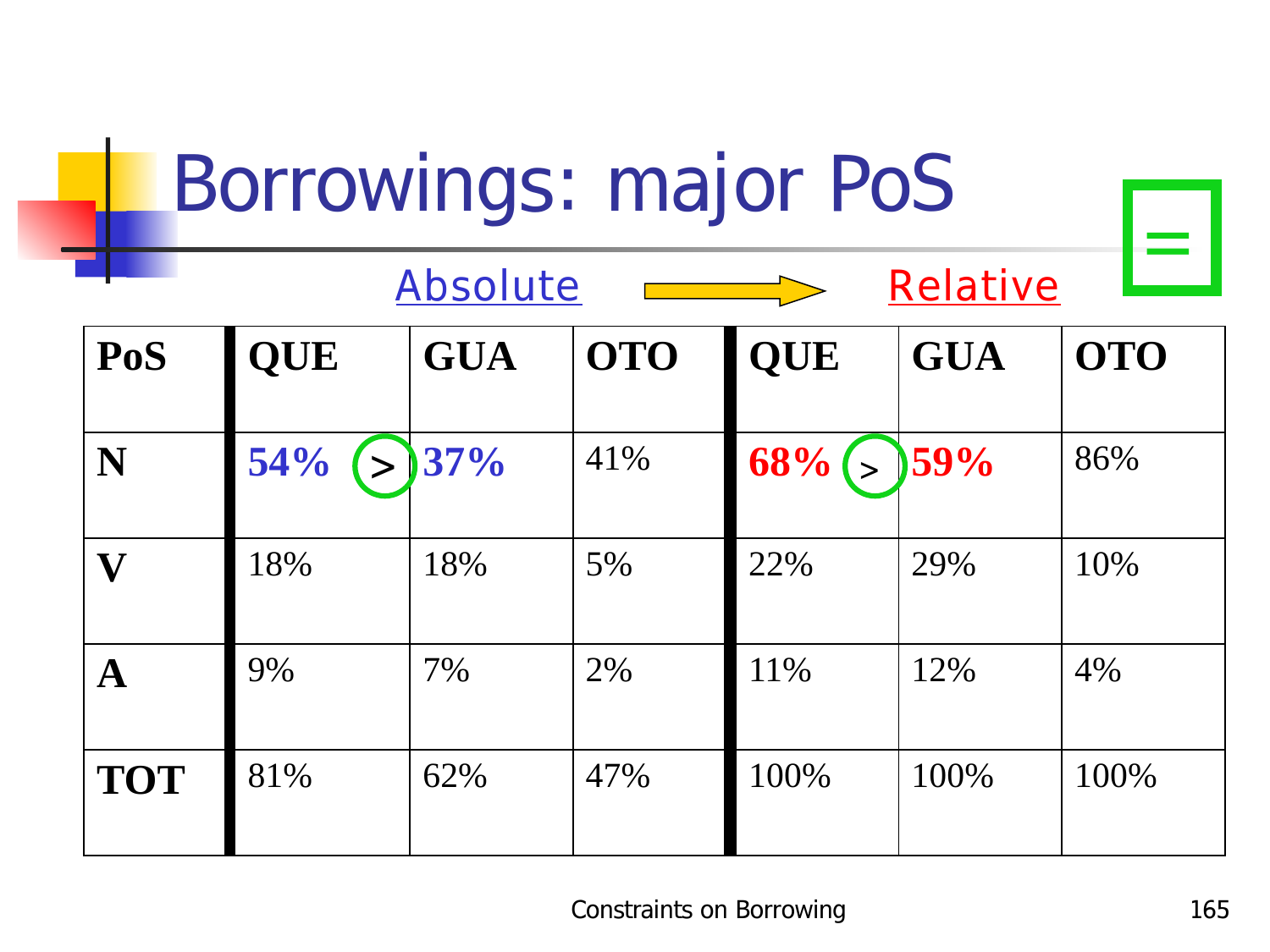

# Borrowings: major PoS

=
Absolute
Relative

| PoS | QUE | GUA | OTO | QUE | GUA | OTO |
| --- | --- | --- | --- | --- | --- | --- |
| N | 54% | 37% | 41% | 68% | 59% | 86% |
| V | 18% | 18% | 5% | 22% | 29% | 10% |
| A | 9% | 7% | 2% | 11% | 12% | 4% |
| TOT | 81% | 62% | 47% | 100% | 100% | 100% |

>

>

Constraints on Borrowing
165